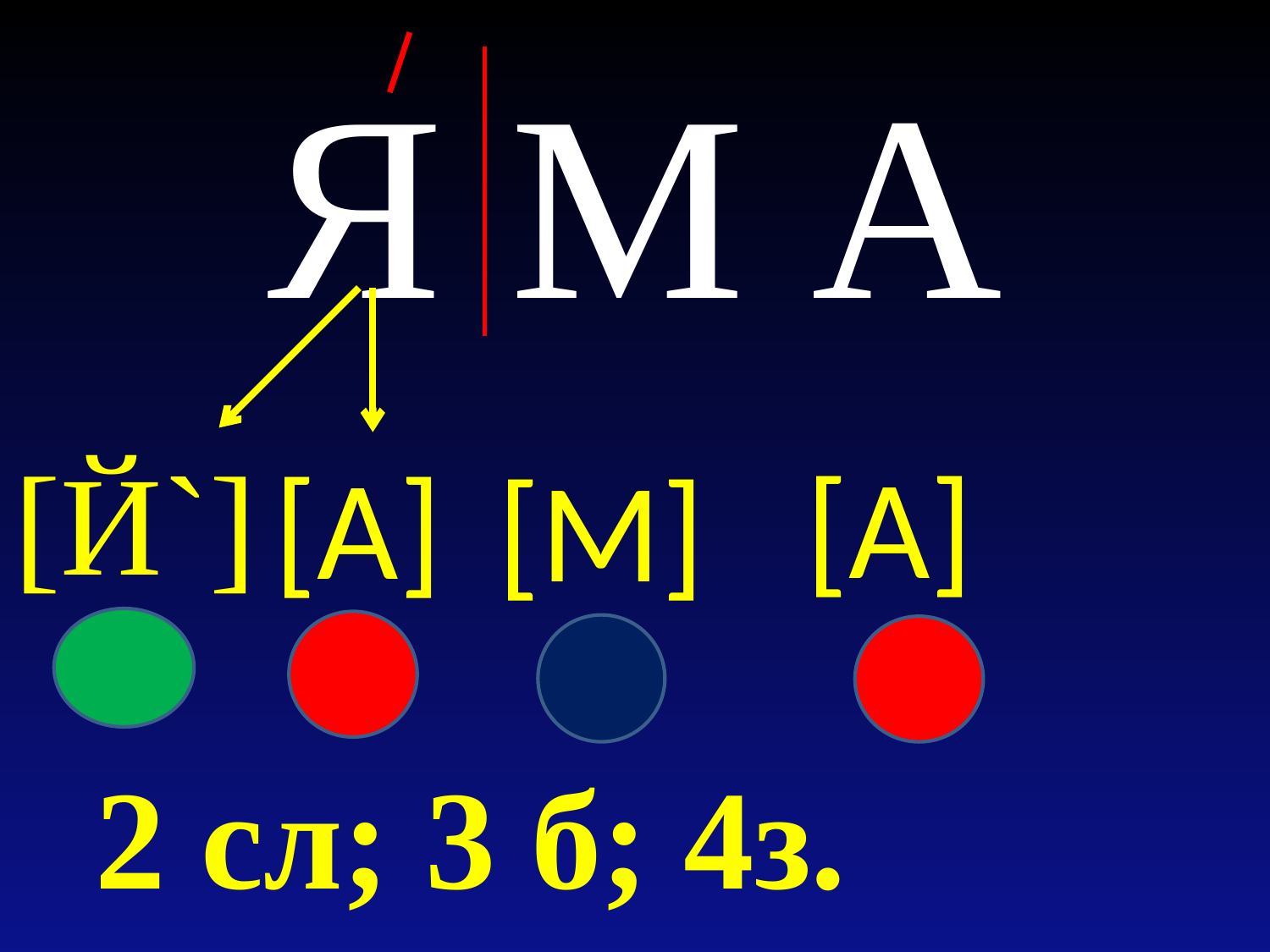

# Я М А
[Й`]
[А]
[А]
[М]

2 cл; 3 б; 4з.